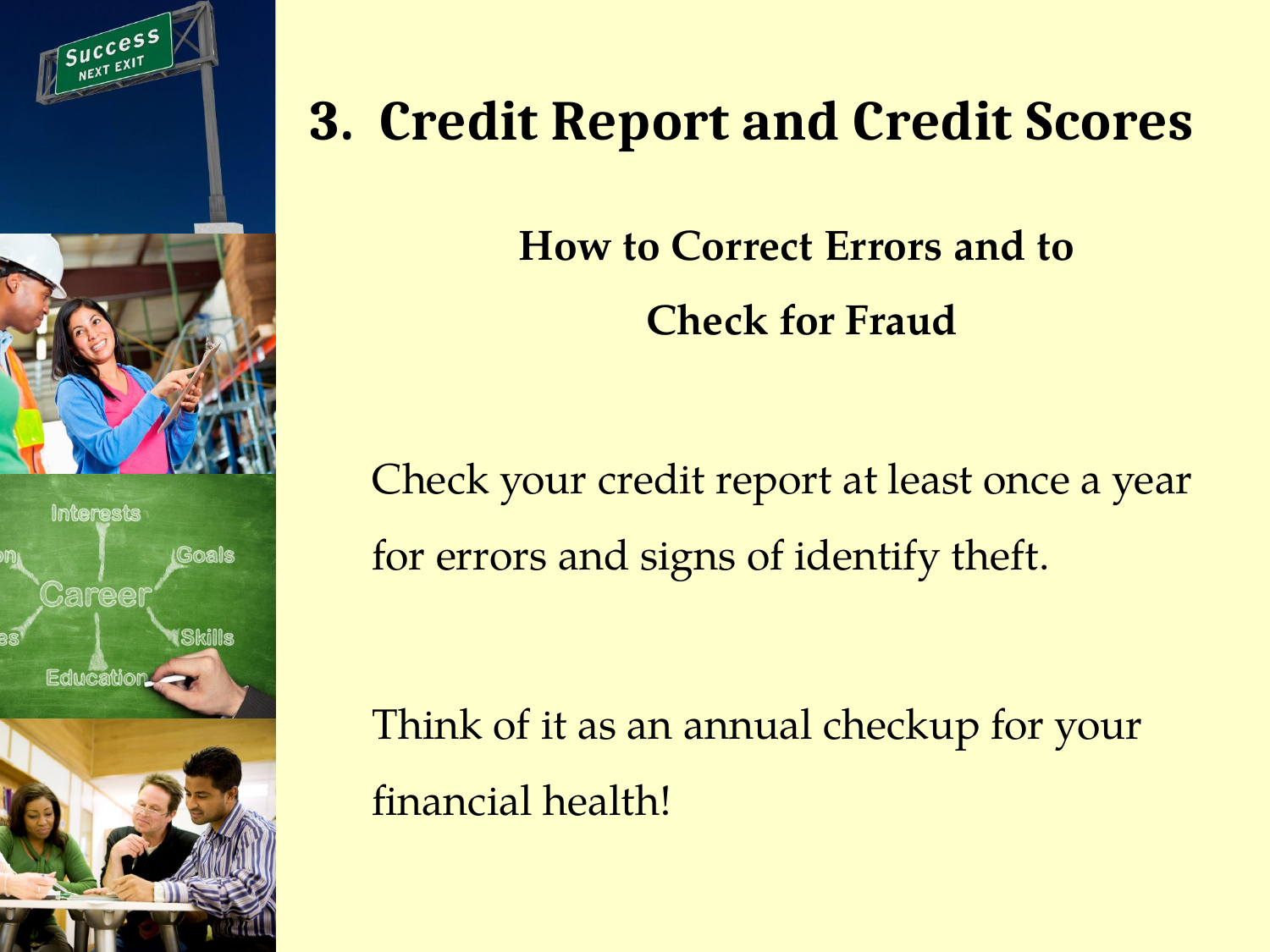

# 3.  Credit Report and Credit Scores
How to Correct Errors and to
Check for Fraud

Check your credit report at least once a year for errors and signs of identify theft.

Think of it as an annual checkup for your financial health!